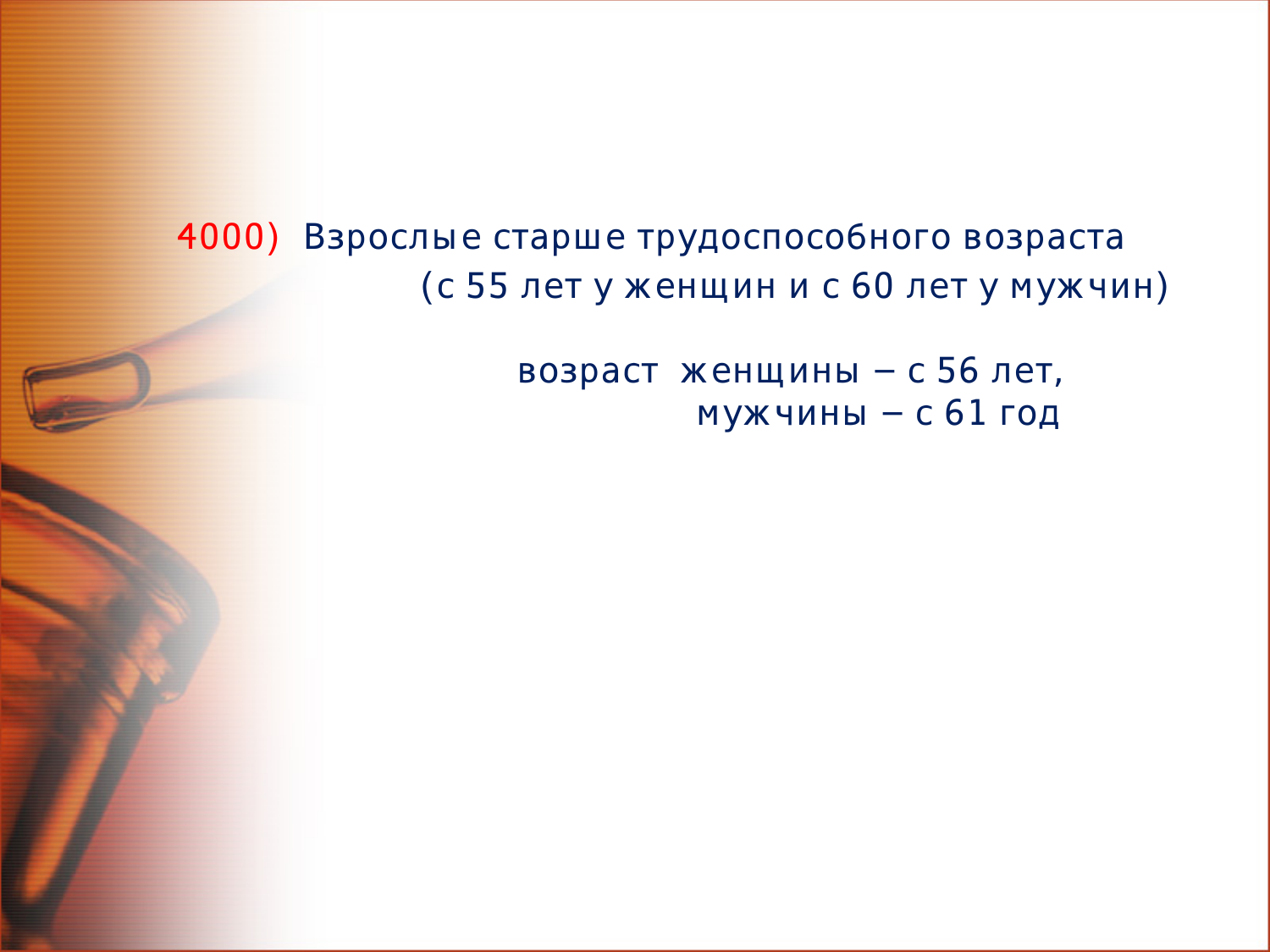

# 4000)  Взрослые старше трудоспособного возраста (с 55 лет у женщин и с 60 лет у мужчин) возраст  женщины – с 56 лет, мужчины – с 61 год